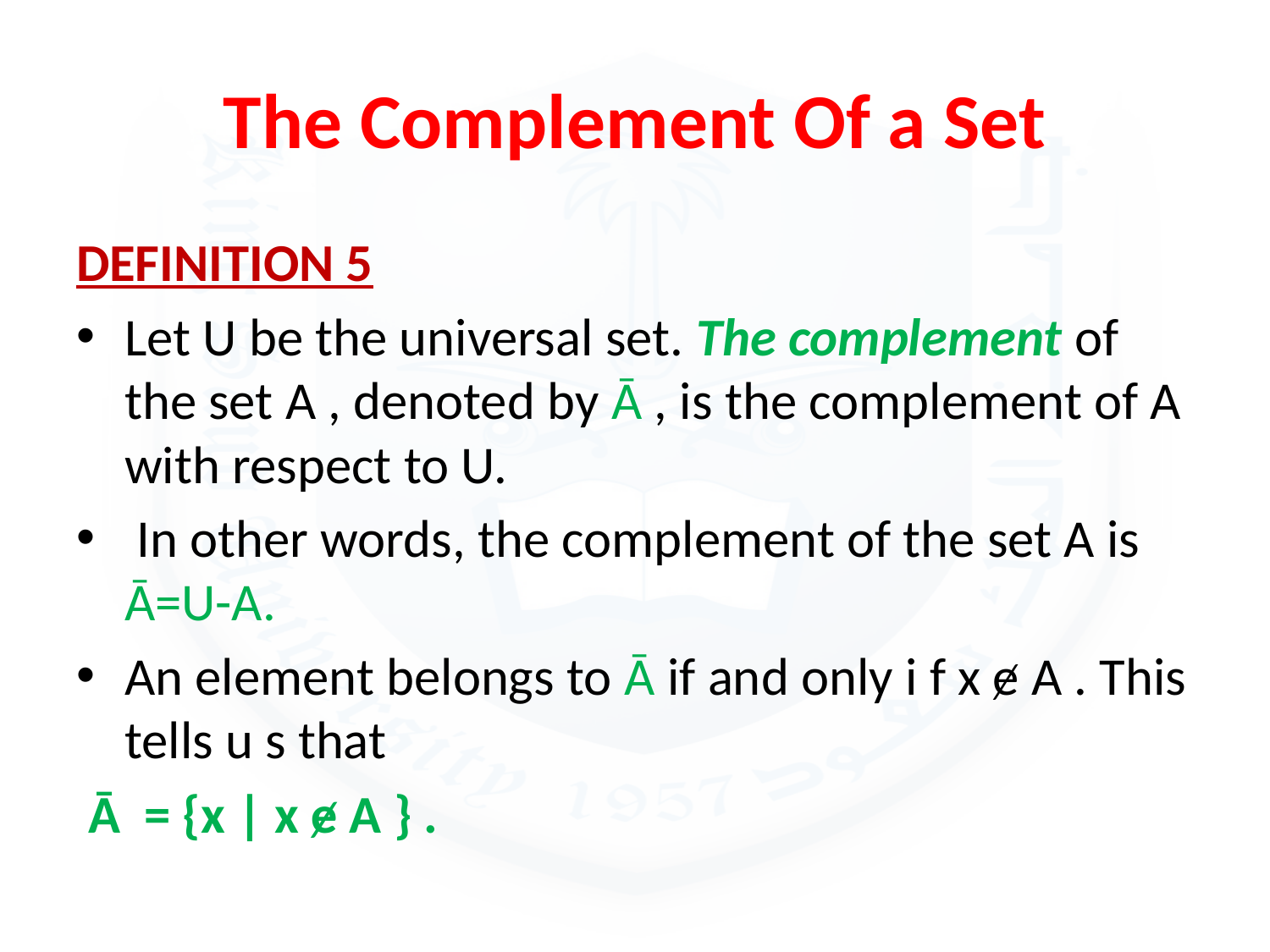

# The Complement Of a Set
DEFINITION 5
Let U be the universal set. The complement of the set A , denoted by Ā , is the complement of A with respect to U.
 In other words, the complement of the set A is  Ā=U-A.
An element belongs to Ā if and only i f x ɇ A . This tells u s that
 Ā  = {x | x ɇ A } .